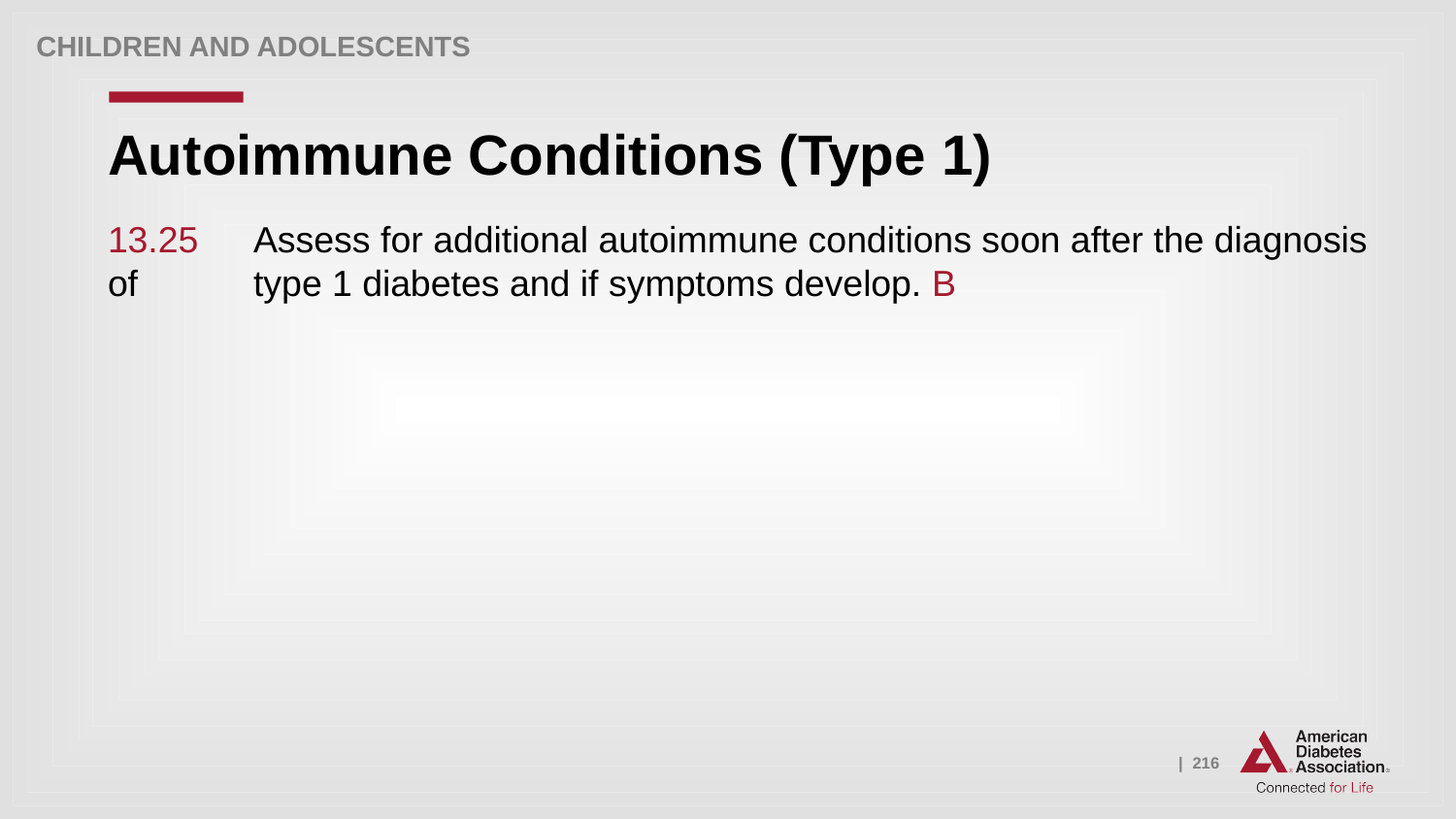

Children and adolescents
# Autoimmune Conditions (Type 1)
13.25 	Assess for additional autoimmune conditions soon after the diagnosis of 	type 1 diabetes and if symptoms develop. B